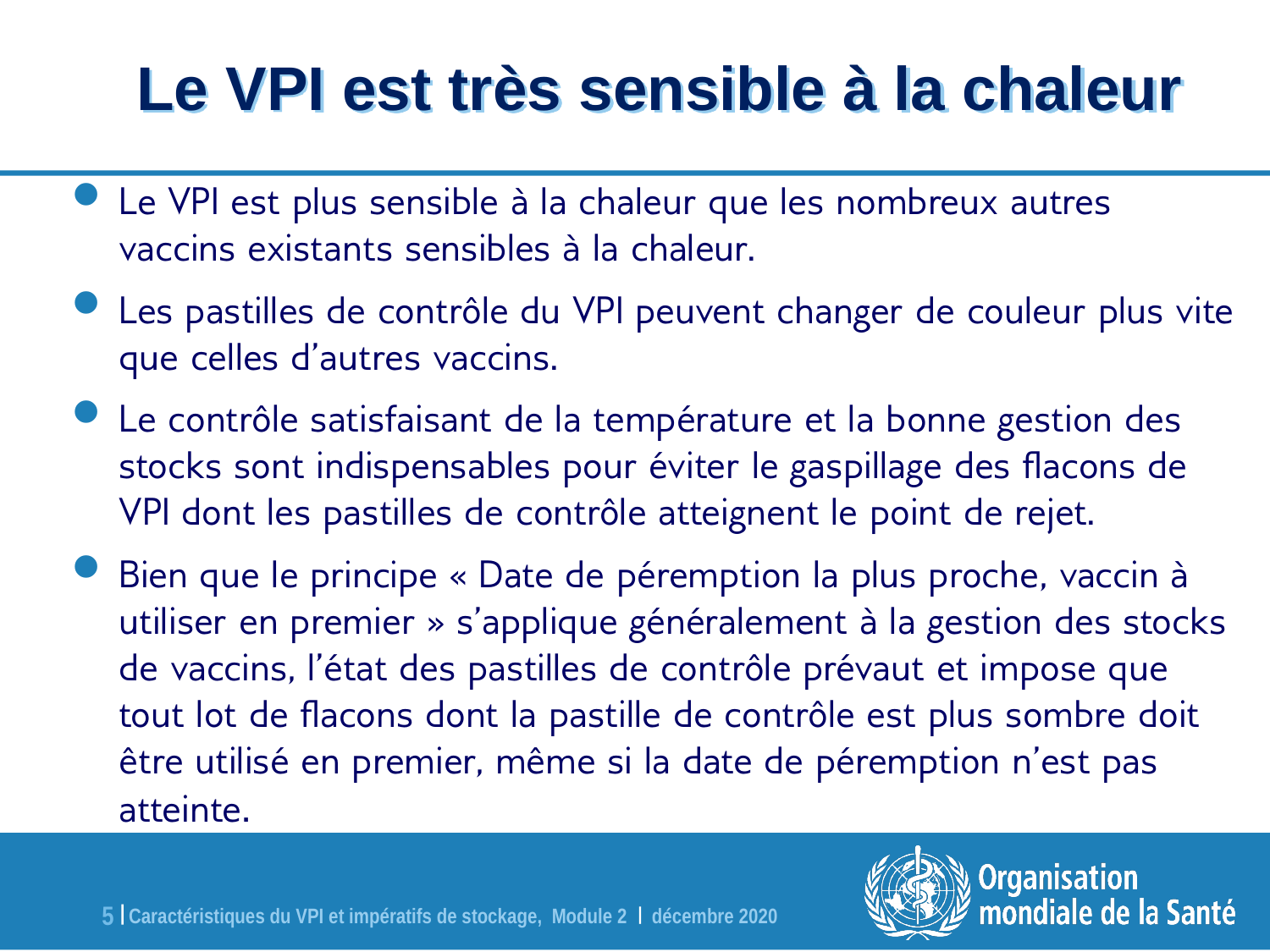

Le VPI est très sensible à la chaleur
Le VPI est plus sensible à la chaleur que les nombreux autres vaccins existants sensibles à la chaleur.
Les pastilles de contrôle du VPI peuvent changer de couleur plus vite que celles d’autres vaccins.
Le contrôle satisfaisant de la température et la bonne gestion des stocks sont indispensables pour éviter le gaspillage des flacons de VPI dont les pastilles de contrôle atteignent le point de rejet.
Bien que le principe « Date de péremption la plus proche, vaccin à utiliser en premier » s’applique généralement à la gestion des stocks de vaccins, l’état des pastilles de contrôle prévaut et impose que tout lot de flacons dont la pastille de contrôle est plus sombre doit être utilisé en premier, même si la date de péremption n’est pas atteinte.